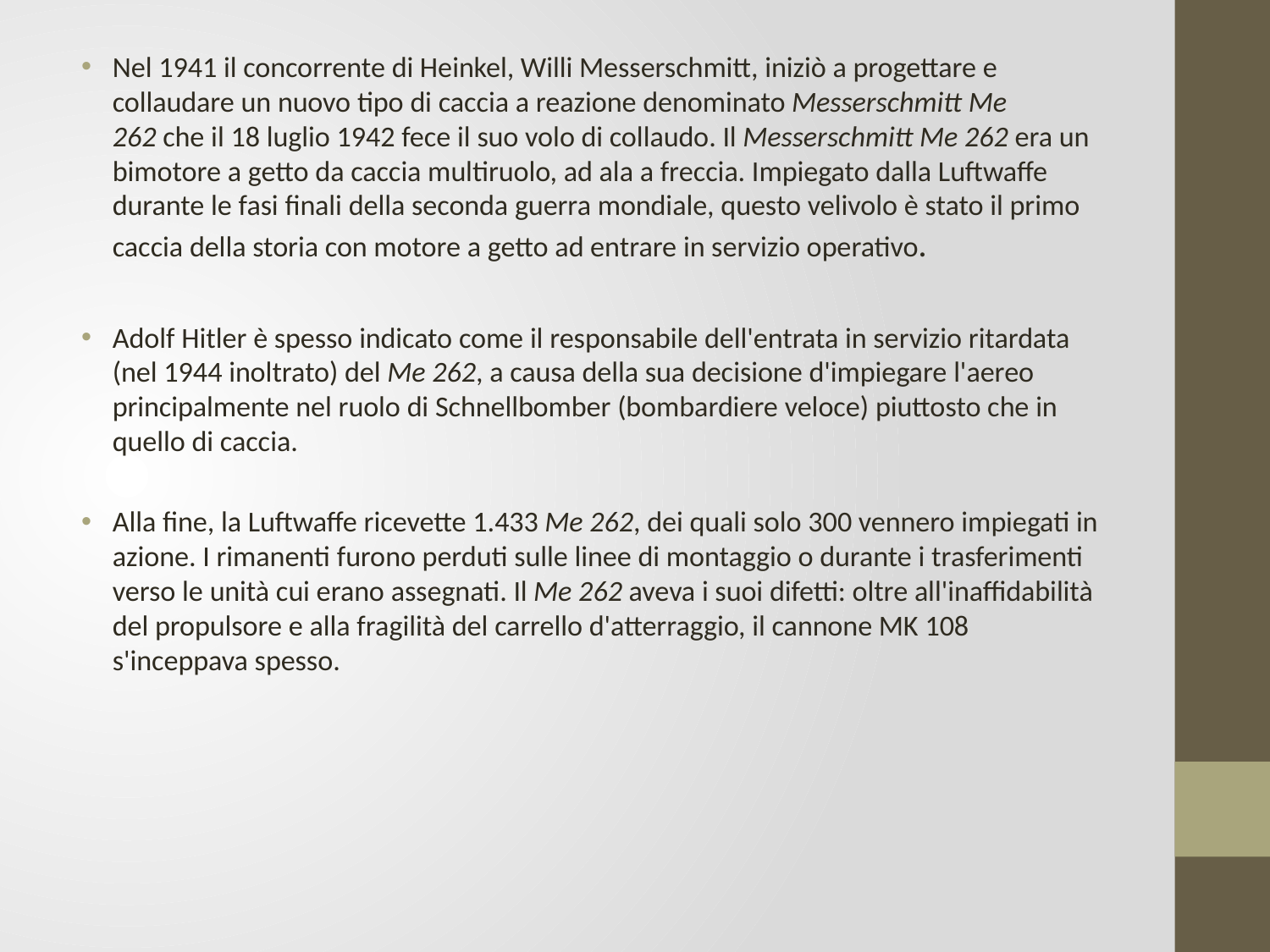

Nel 1941 il concorrente di Heinkel, Willi Messerschmitt, iniziò a progettare e collaudare un nuovo tipo di caccia a reazione denominato Messerschmitt Me 262 che il 18 luglio 1942 fece il suo volo di collaudo. Il Messerschmitt Me 262 era un bimotore a getto da caccia multiruolo, ad ala a freccia. Impiegato dalla Luftwaffe durante le fasi finali della seconda guerra mondiale, questo velivolo è stato il primo caccia della storia con motore a getto ad entrare in servizio operativo.

Adolf Hitler è spesso indicato come il responsabile dell'entrata in servizio ritardata (nel 1944 inoltrato) del Me 262, a causa della sua decisione d'impiegare l'aereo principalmente nel ruolo di Schnellbomber (bombardiere veloce) piuttosto che in quello di caccia.

Alla fine, la Luftwaffe ricevette 1.433 Me 262, dei quali solo 300 vennero impiegati in azione. I rimanenti furono perduti sulle linee di montaggio o durante i trasferimenti verso le unità cui erano assegnati. Il Me 262 aveva i suoi difetti: oltre all'inaffidabilità del propulsore e alla fragilità del carrello d'atterraggio, il cannone MK 108 s'inceppava spesso.